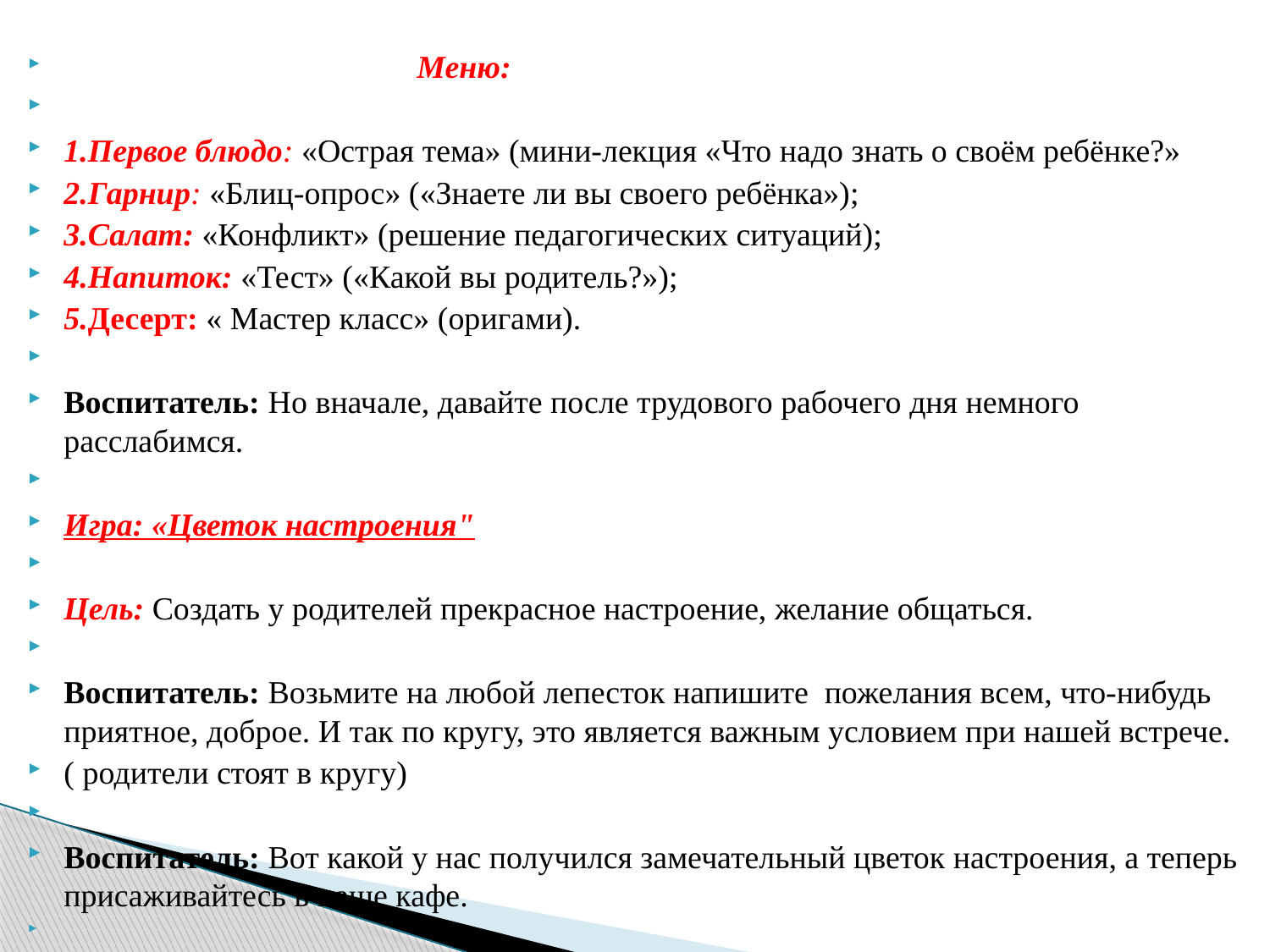

Меню:

1.Первое блюдо: «Острая тема» (мини-лекция «Что надо знать о своём ребёнке?»
2.Гарнир: «Блиц-опрос» («Знаете ли вы своего ребёнка»);
3.Салат: «Конфликт» (решение педагогических ситуаций);
4.Напиток: «Тест» («Какой вы родитель?»);
5.Десерт: « Мастер класс» (оригами).

Воспитатель: Но вначале, давайте после трудового рабочего дня немного расслабимся.

Игра: «Цветок настроения"

Цель: Создать у родителей прекрасное настроение, желание общаться.

Воспитатель: Возьмите на любой лепесток напишите  пожелания всем, что-нибудь приятное, доброе. И так по кругу, это является важным условием при нашей встрече.
( родители стоят в кругу)

Воспитатель: Вот какой у нас получился замечательный цветок настроения, а теперь присаживайтесь в наше кафе.

#